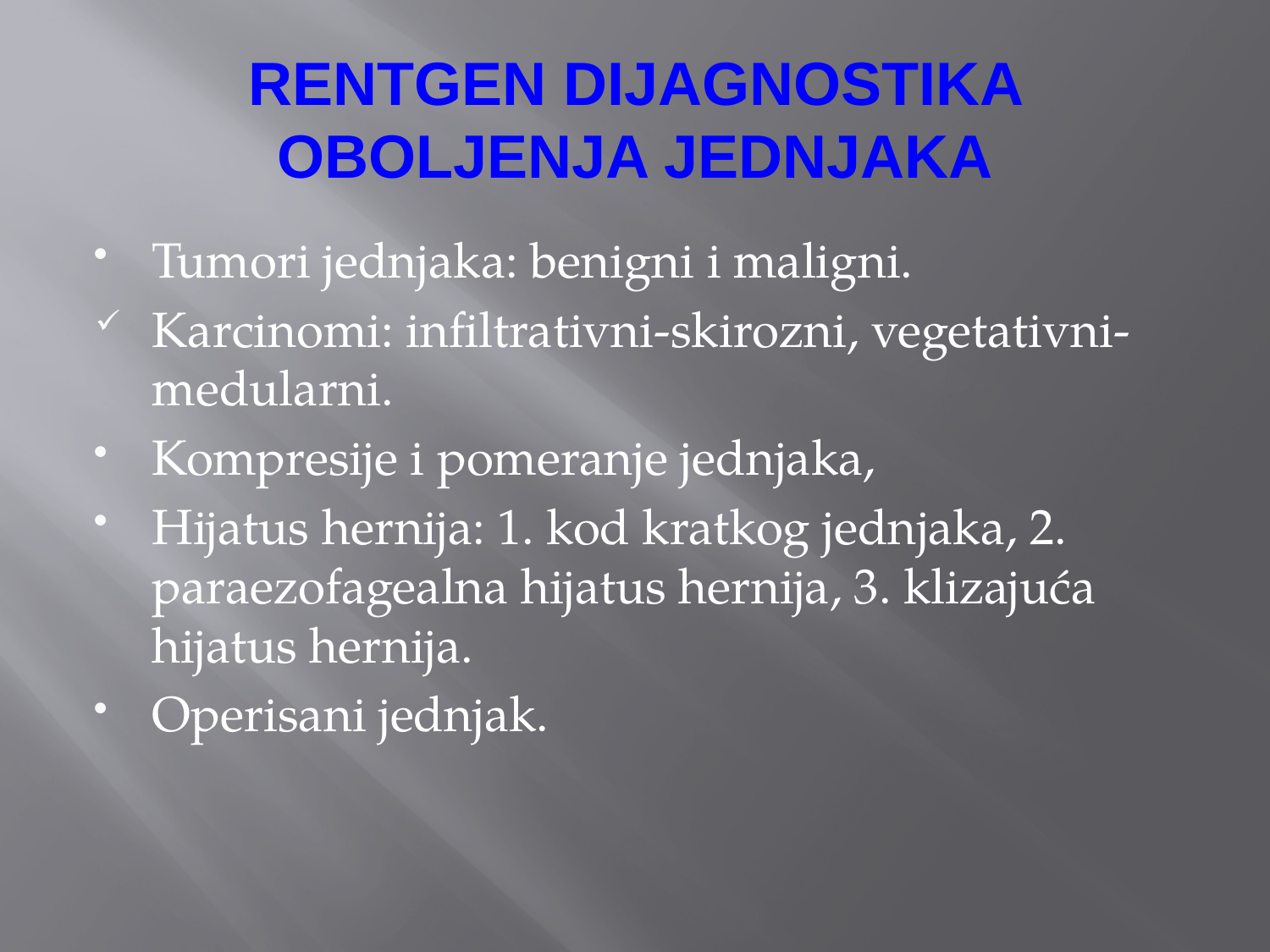

# RENTGEN DIJAGNOSTIKA OBOLJENJA JEDNJAKA
Tumori jednjaka: benigni i maligni.
Karcinomi: infiltrativni-skirozni, vegetativni-medularni.
Kompresije i pomeranje jednjaka,
Hijatus hernija: 1. kod kratkog jednjaka, 2. paraezofagealna hijatus hernija, 3. klizajuća hijatus hernija.
Operisani jednjak.